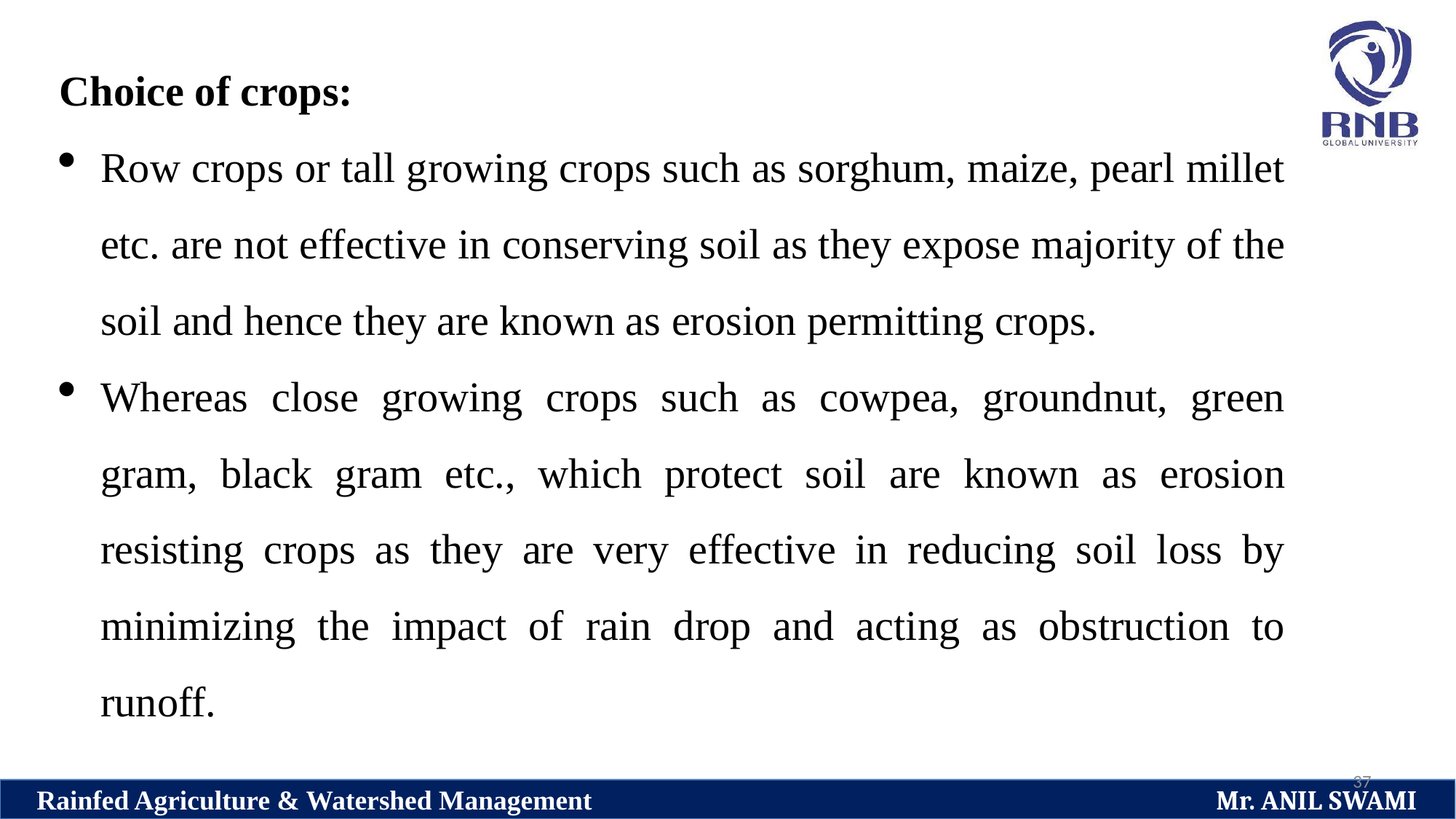

Choice of crops:
Row crops or tall growing crops such as sorghum, maize, pearl millet etc. are not effective in conserving soil as they expose majority of the soil and hence they are known as erosion permitting crops.
Whereas close growing crops such as cowpea, groundnut, green gram, black gram etc., which protect soil are known as erosion resisting crops as they are very effective in reducing soil loss by minimizing the impact of rain drop and acting as obstruction to runoff.
37